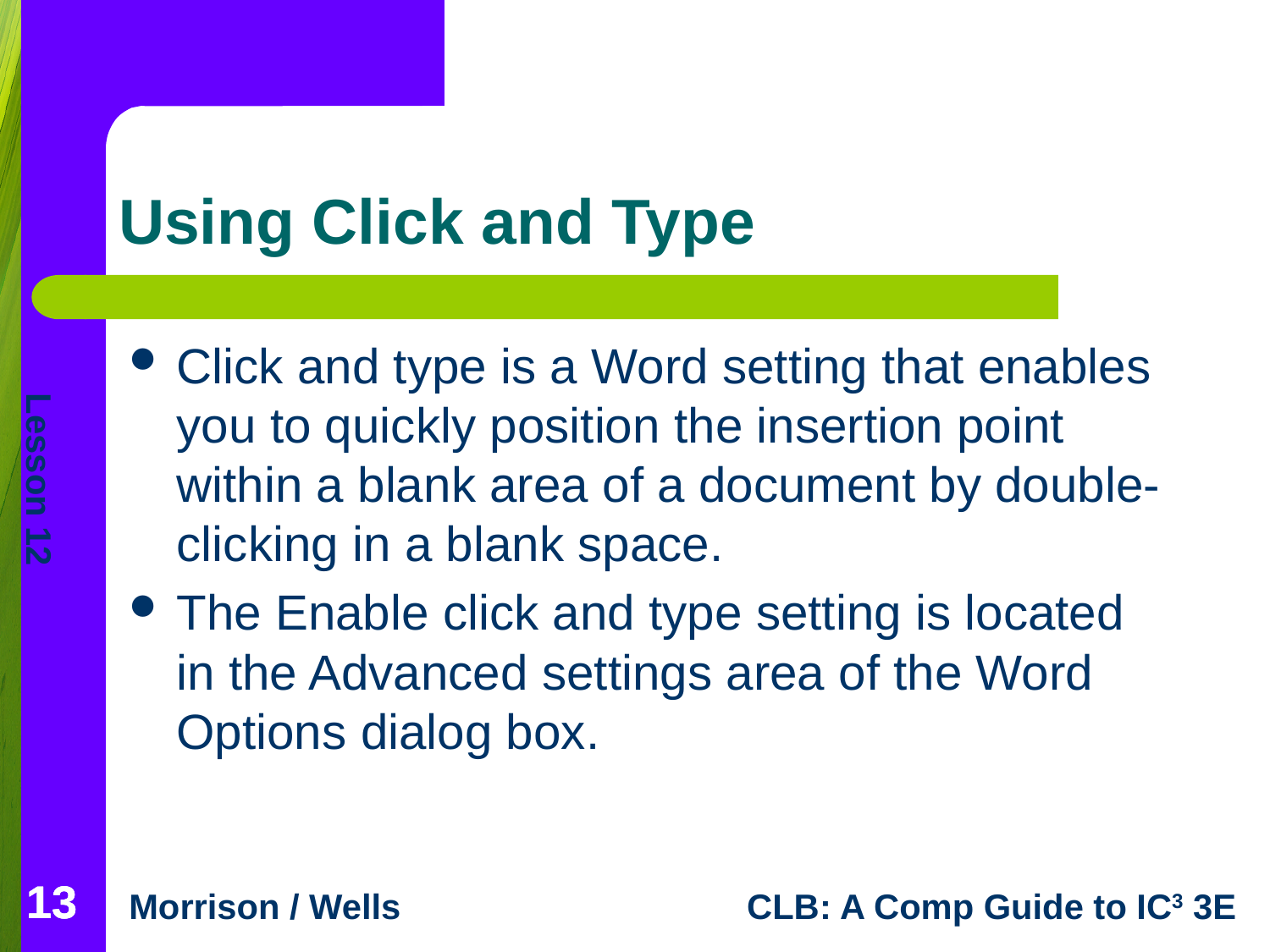

# Using Click and Type
Click and type is a Word setting that enables you to quickly position the insertion point within a blank area of a document by double-clicking in a blank space.
The Enable click and type setting is located in the Advanced settings area of the Word Options dialog box.
13
13
13